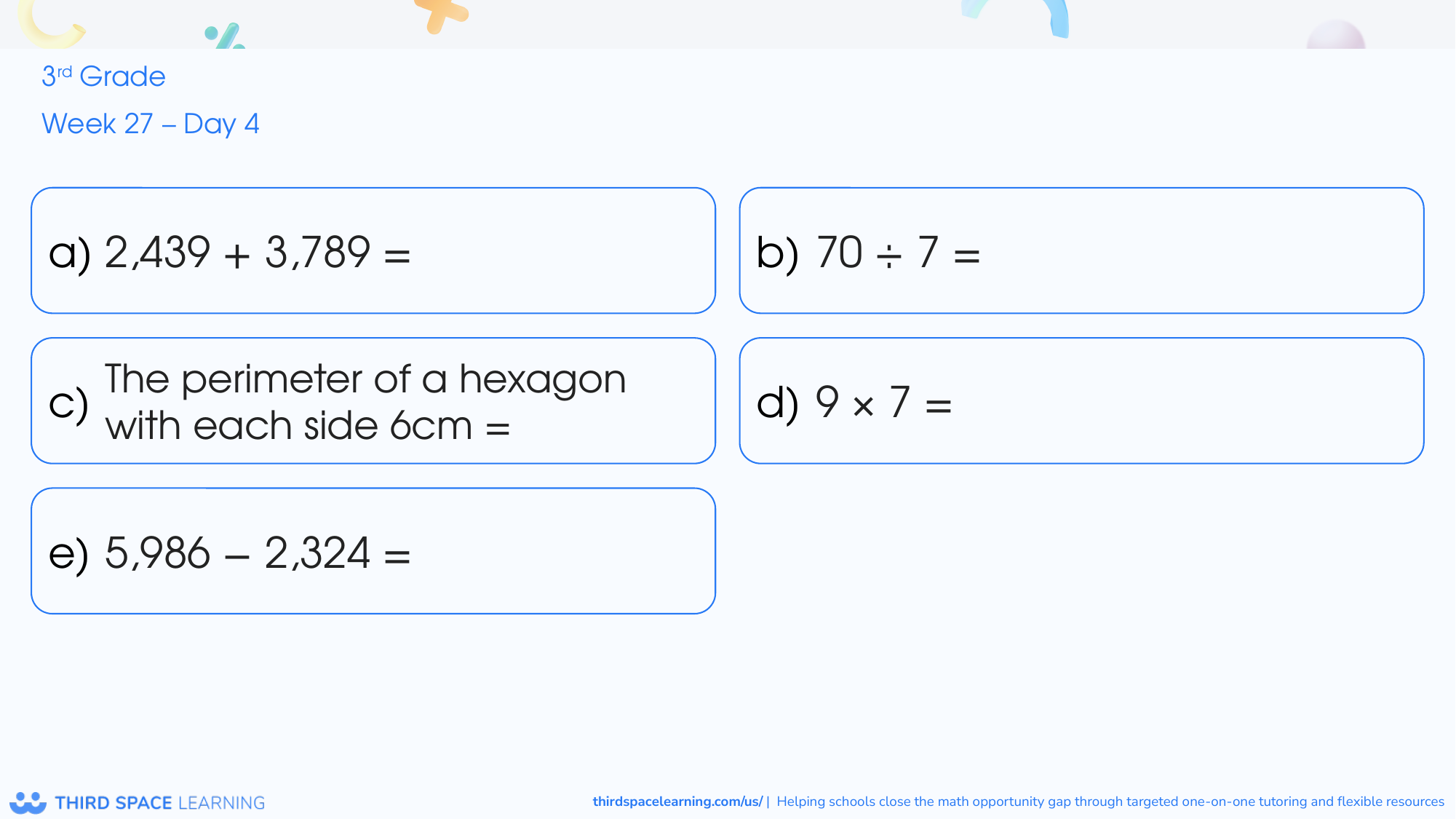

3rd Grade
Week 27 – Day 4
2,439 + 3,789 =
70 ÷ 7 =
The perimeter of a hexagon with each side 6cm =
9 × 7 =
5,986 − 2,324 =